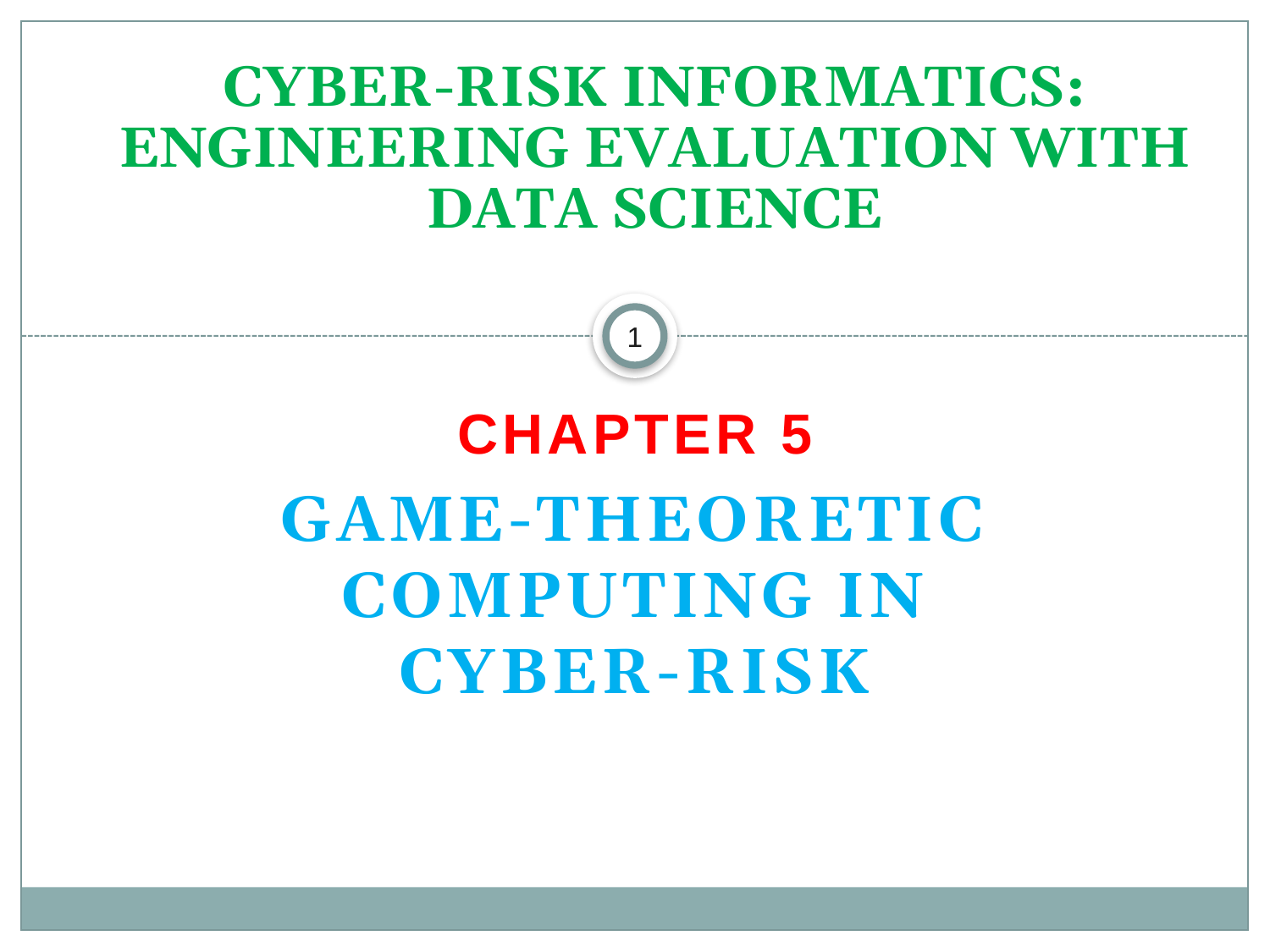

# Cyber-Risk Informatics: Engineering Evaluation with Data Science
1
Chapter 5
Game-Theoretic Computing in cyber-risk